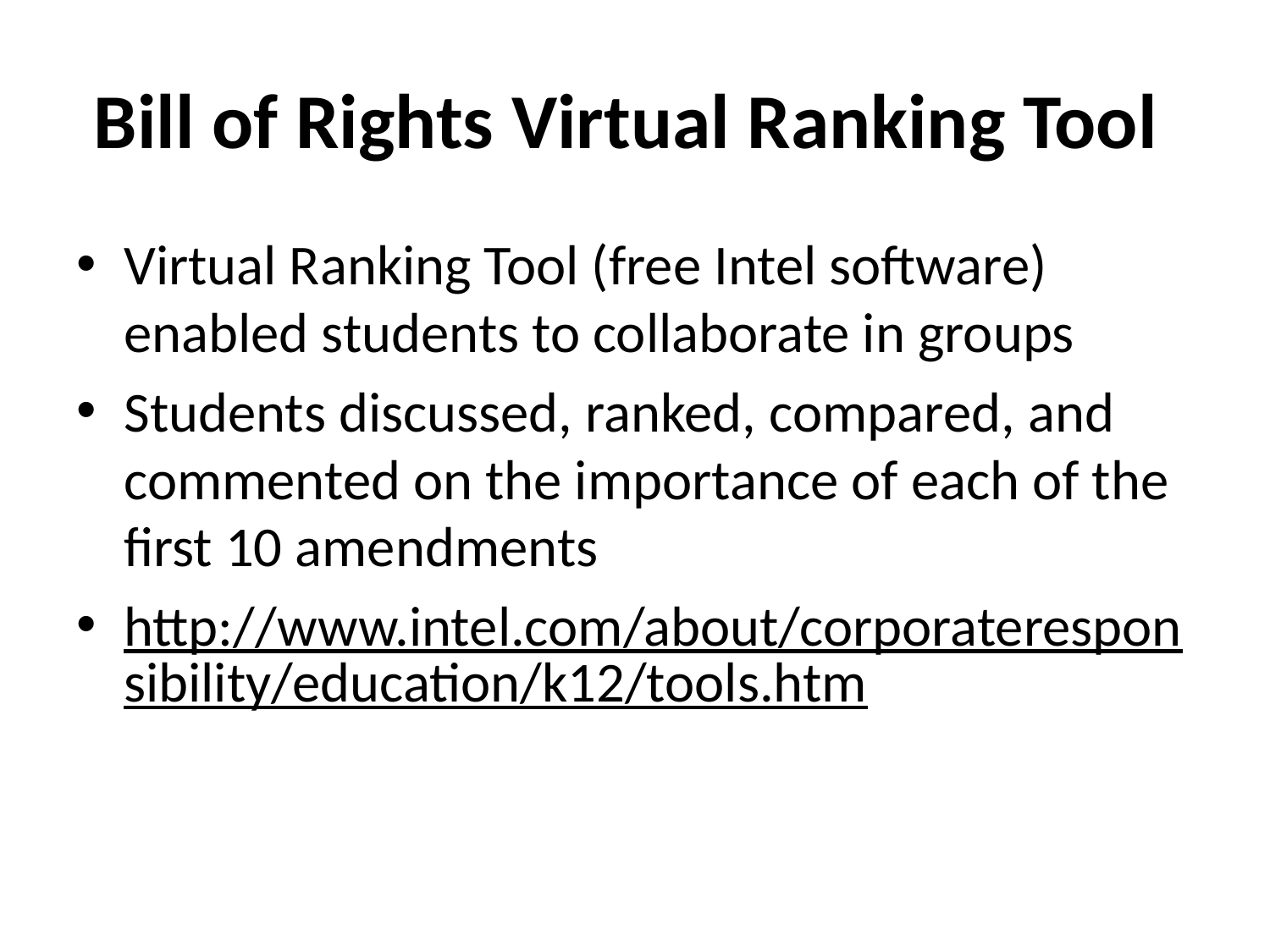

# Bill of Rights Virtual Ranking Tool
Virtual Ranking Tool (free Intel software) enabled students to collaborate in groups
Students discussed, ranked, compared, and commented on the importance of each of the first 10 amendments
http://www.intel.com/about/corporateresponsibility/education/k12/tools.htm